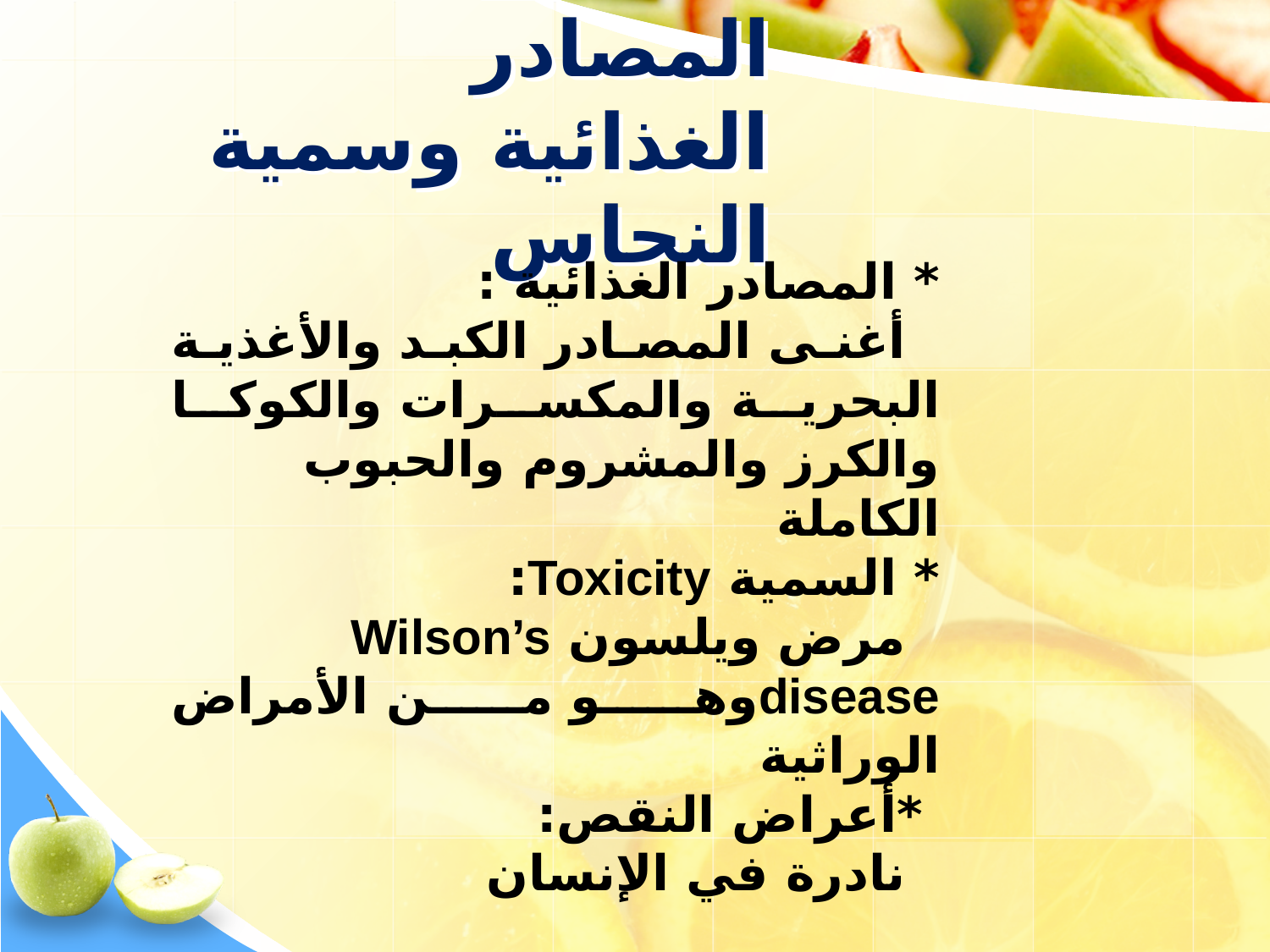

# المصادر الغذائية وسمية النحاس
* المصادر الغذائية :
  أغنى المصادر الكبد والأغذية البحرية والمكسرات والكوكا والكرز والمشروم والحبوب الكاملة
* السمية Toxicity:
  مرض ويلسون Wilson’s diseaseوهو من الأمراض الوراثية
 *أعراض النقص:
  نادرة في الإنسان